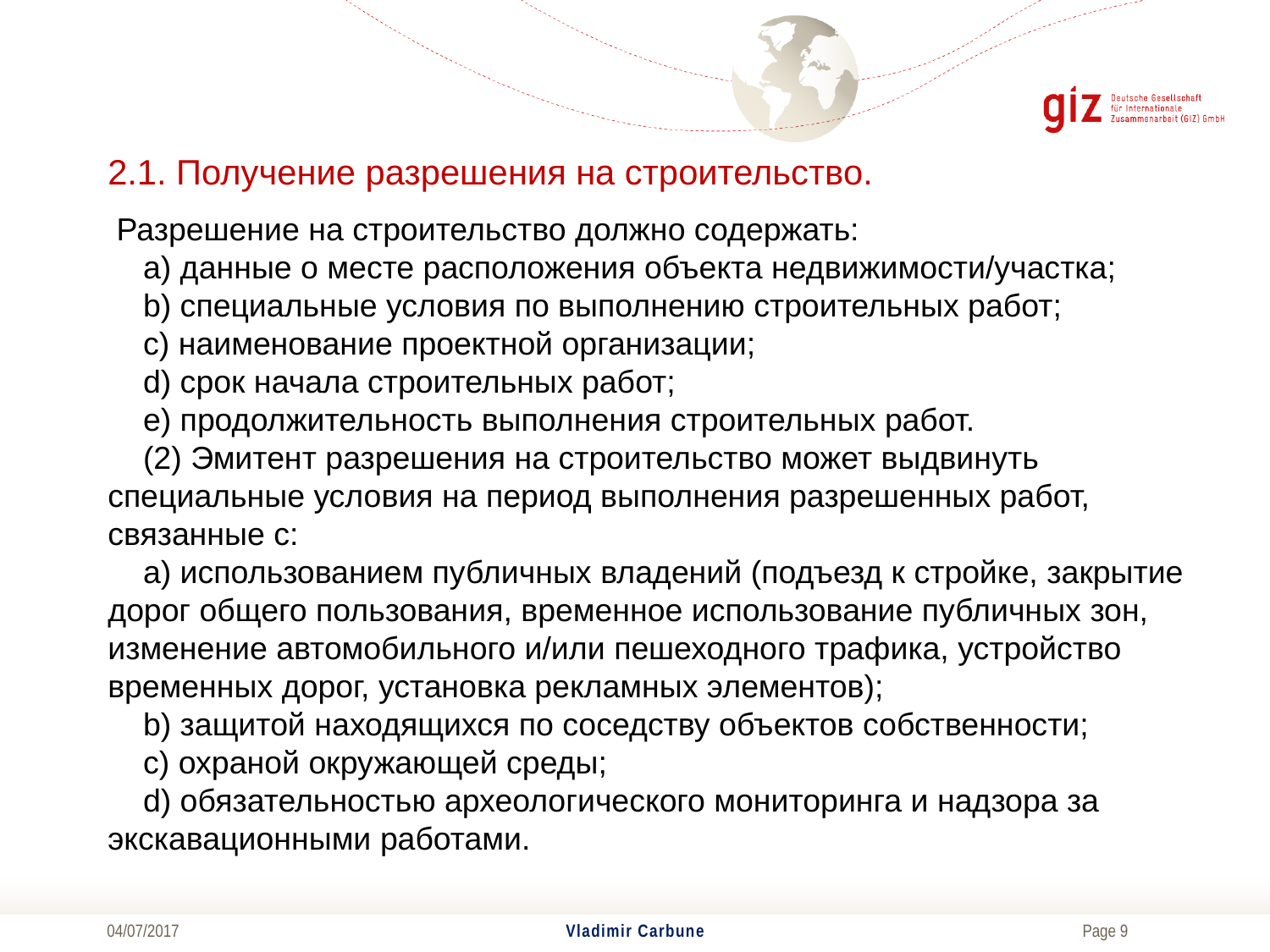

# 2.1. Получение разрешения на строительство.
 Разрешение на строительство должно содержать:
    a) данные о месте расположения объекта недвижимости/участка;
    b) специальные условия по выполнению строительных работ;
    c) наименование проектной организации;
    d) срок начала строительных работ;
    e) продолжительность выполнения строительных работ.
    (2) Эмитент разрешения на строительство может выдвинуть специальные условия на период выполнения разрешенных работ, связанные с:
    a) использованием публичных владений (подъезд к стройке, закрытие дорог общего пользования, временное использование публичных зон, изменение автомобильного и/или пешеходного трафика, устройство временных дорог, установка рекламных элементов);
    b) защитой находящихся по соседству объектов собственности;
    c) охраной окружающей среды;
    d) обязательностью археологического мониторинга и надзора за экскавационными работами.
04/07/2017
Vladimir Carbune